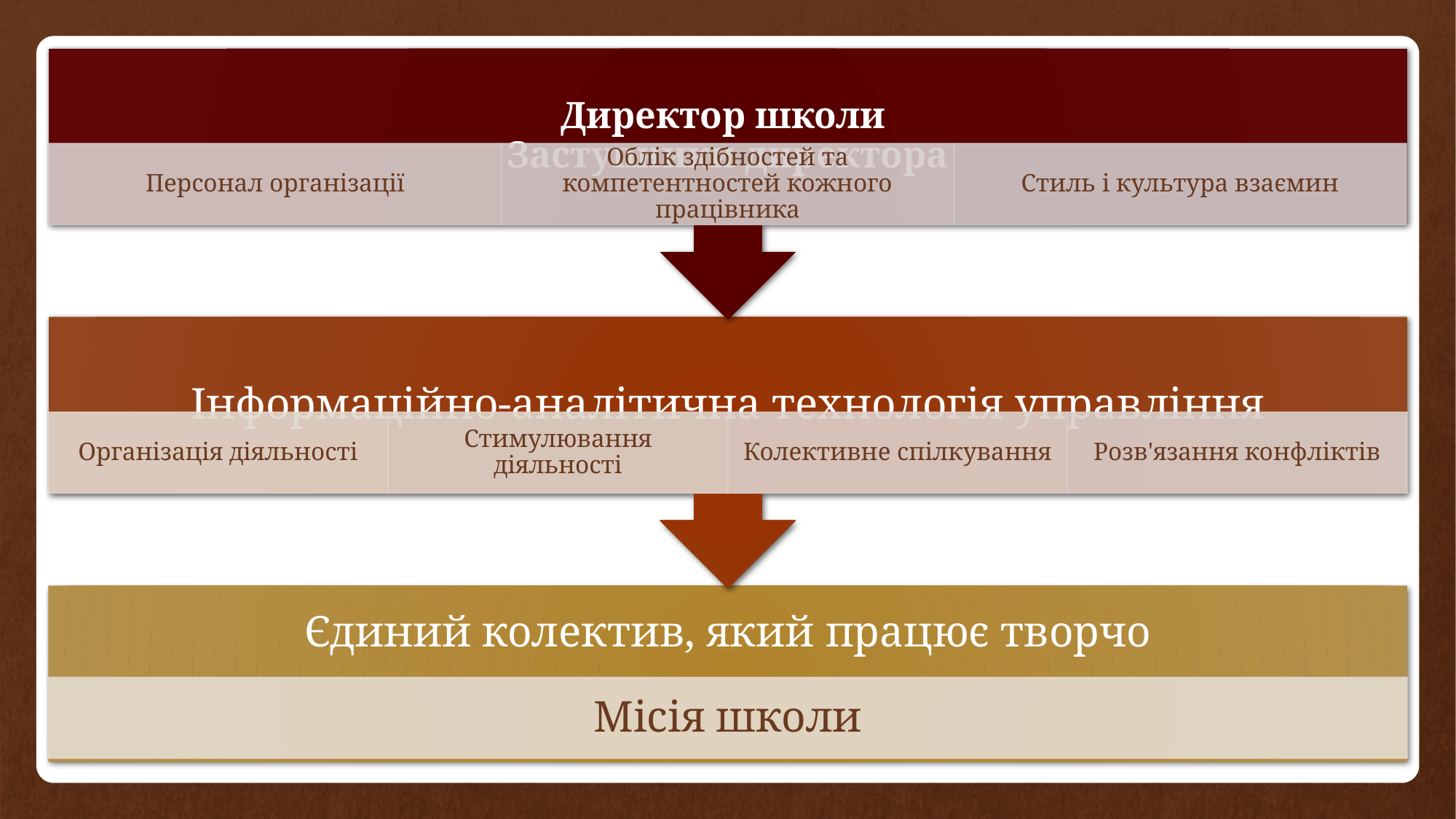

Єдиний колектив, який працює творчо
Місія школи
Інформаційно-аналітична технологія управління
Організація діяльності
Стимулювання діяльності
Колективне спілкування
Розв'язання конфліктів
Директор школи
Заступники директора
Персонал організації
Облік здібностей та компетентностей кожного працівника
Стиль і культура взаємин